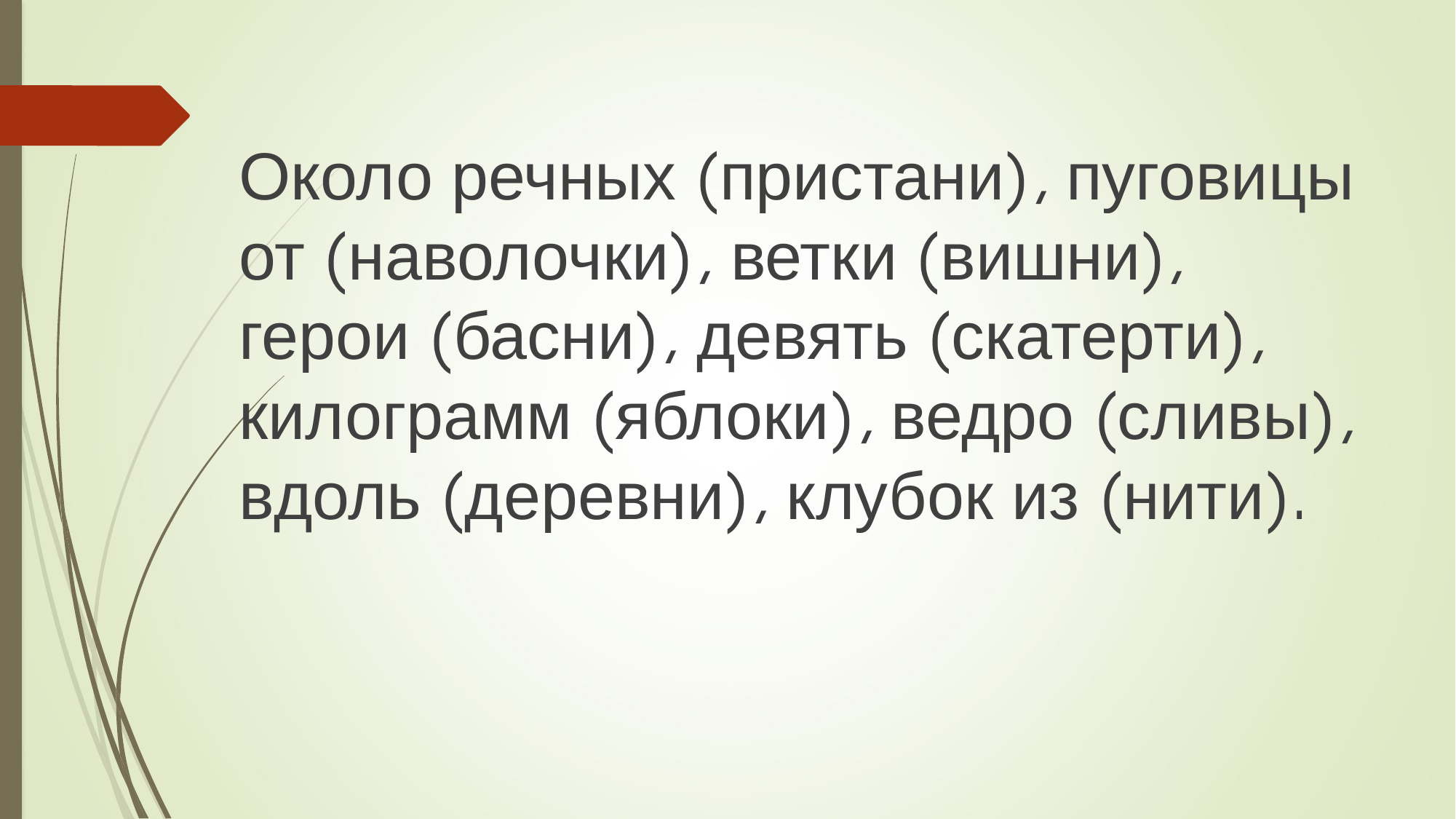

#
Около речных (пристани), пуговицы от (наволочки), ветки (вишни), герои (басни), девять (скатерти), килограмм (яблоки), ведро (сливы), вдоль (деревни), клубок из (нити).